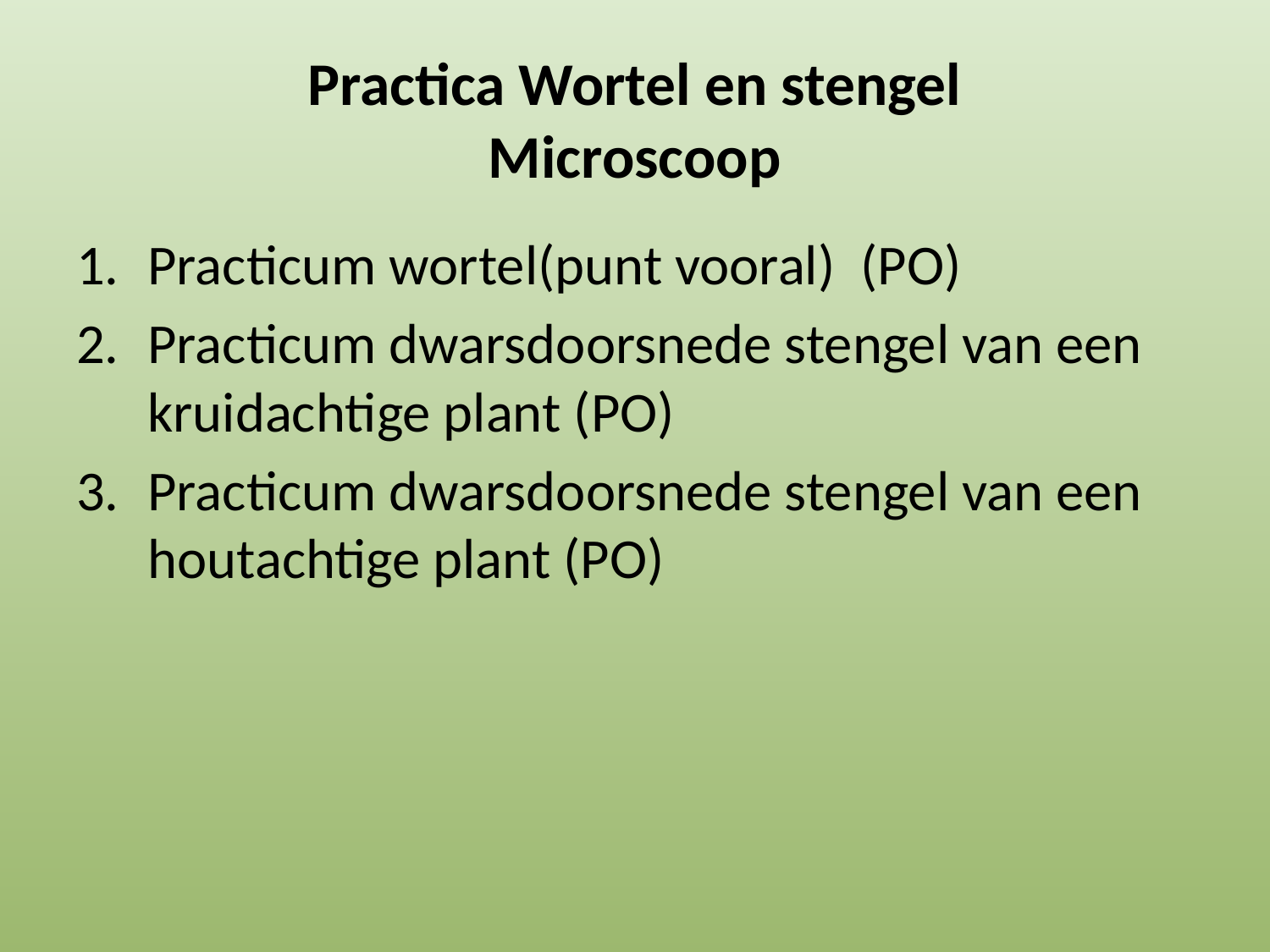

# Practica Wortel en stengel Microscoop
Practicum wortel(punt vooral)  (PO)
Practicum dwarsdoorsnede stengel van een kruidachtige plant (PO)
Practicum dwarsdoorsnede stengel van een houtachtige plant (PO)